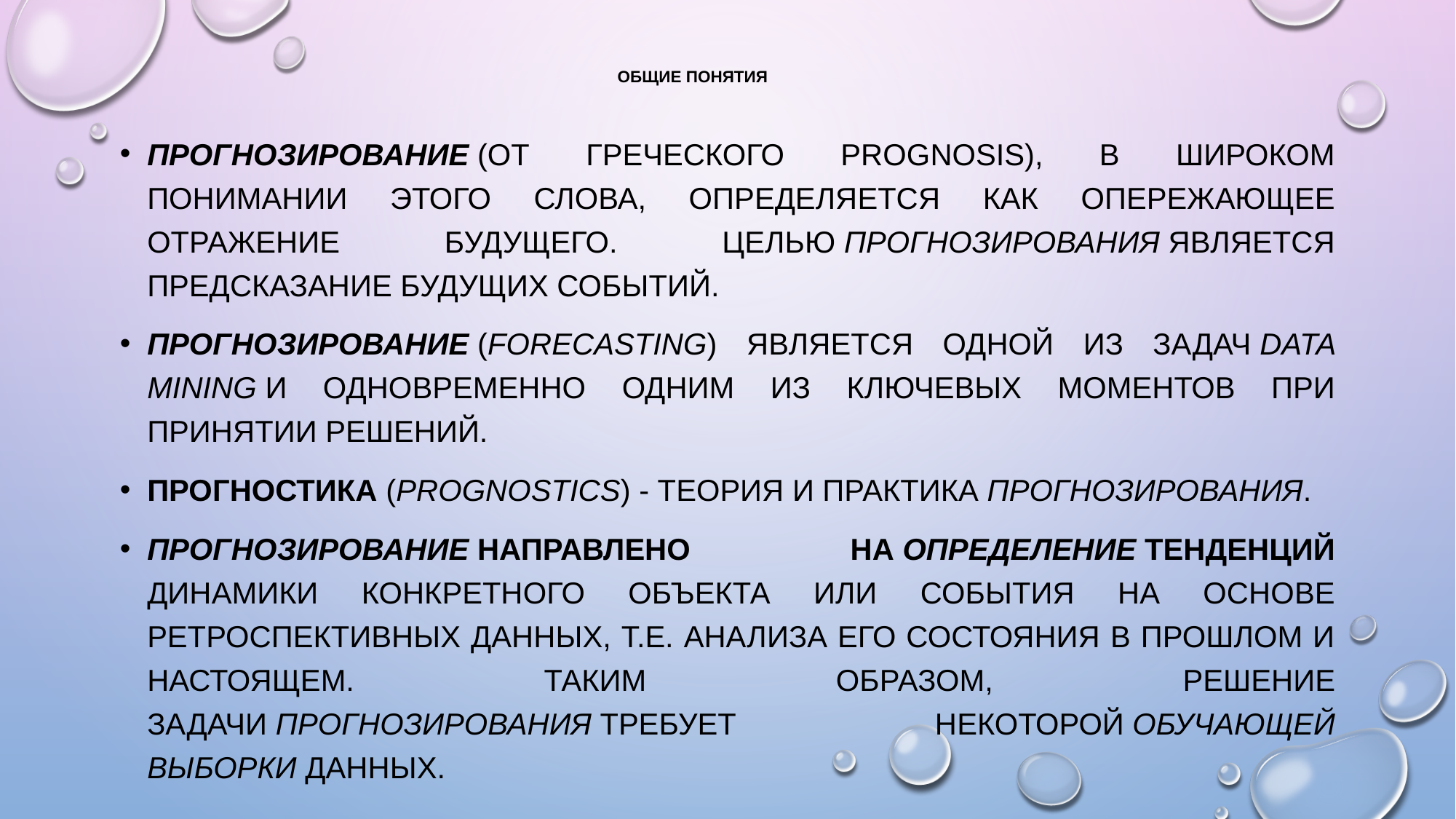

# Общие понятия
Прогнозирование (от греческого Prognosis), в широком понимании этого слова, определяется как опережающее отражение будущего. Целью прогнозирования является предсказание будущих событий.
Прогнозирование (forecasting) является одной из задач Data Mining и одновременно одним из ключевых моментов при принятии решений.
Прогностика (prognostics) - теория и практика прогнозирования.
Прогнозирование направлено на определение тенденций динамики конкретного объекта или события на основе ретроспективных данных, т.е. анализа его состояния в прошлом и настоящем. Таким образом, решение задачи прогнозирования требует некоторой обучающей выборки данных.